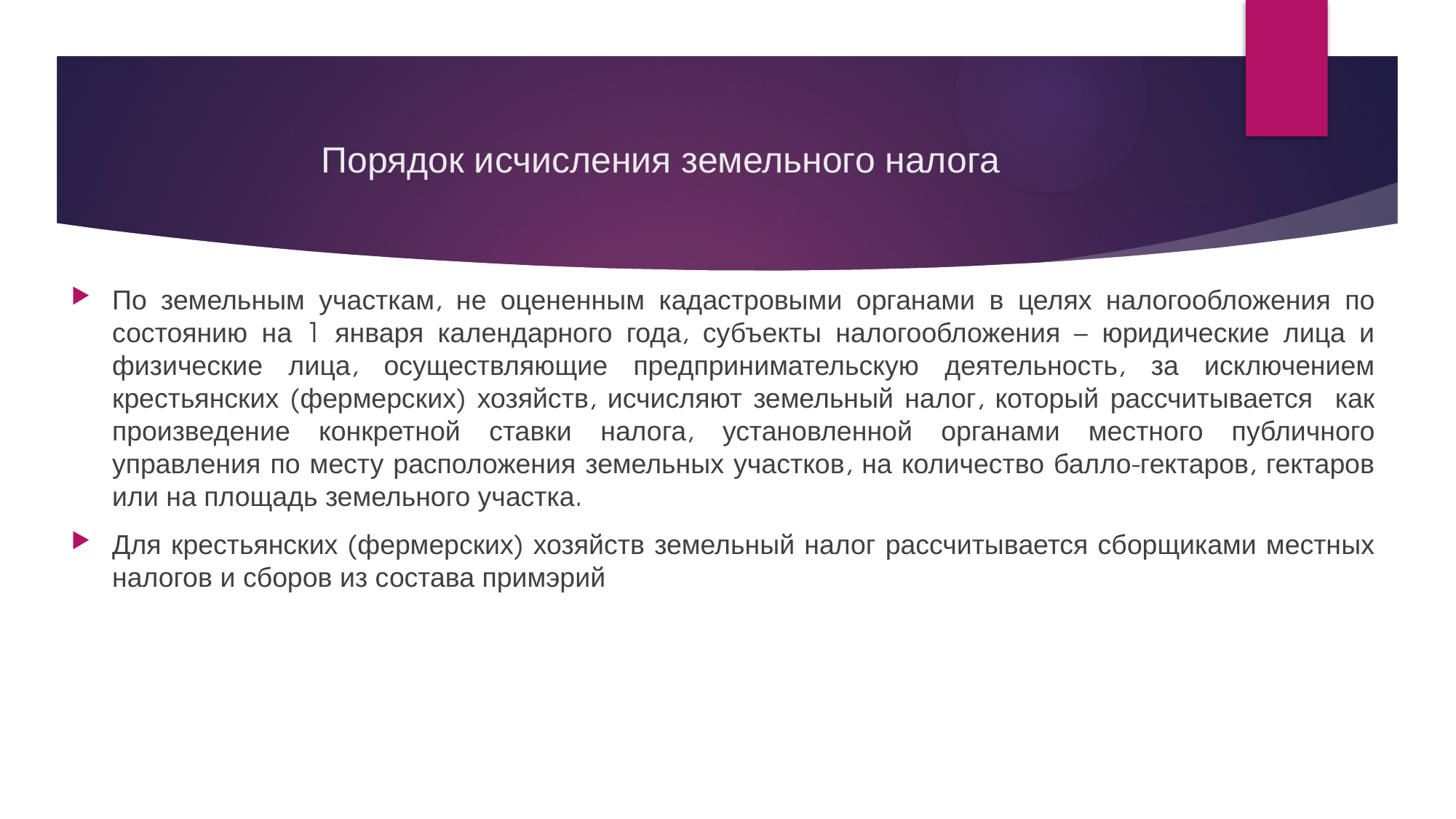

# Порядок исчисления земельного налога
По земельным участкам, не оцененным кадастровыми органами в целях налогообложения по состоянию на 1 января календарного года, субъекты налогообложения – юридические лица и физические лица, осуществляющие предпринимательскую деятельность, за исключением крестьянских (фермерских) хозяйств, исчисляют земельный налог, который рассчитывается  как произведение конкретной ставки налога, установленной органами местного публичного управления по месту расположения земельных участков, на количество балло-гектаров, гектаров или на площадь земельного участка.
Для крестьянских (фермерских) хозяйств земельный налог рассчитывается сборщиками местных налогов и сборов из состава примэрий